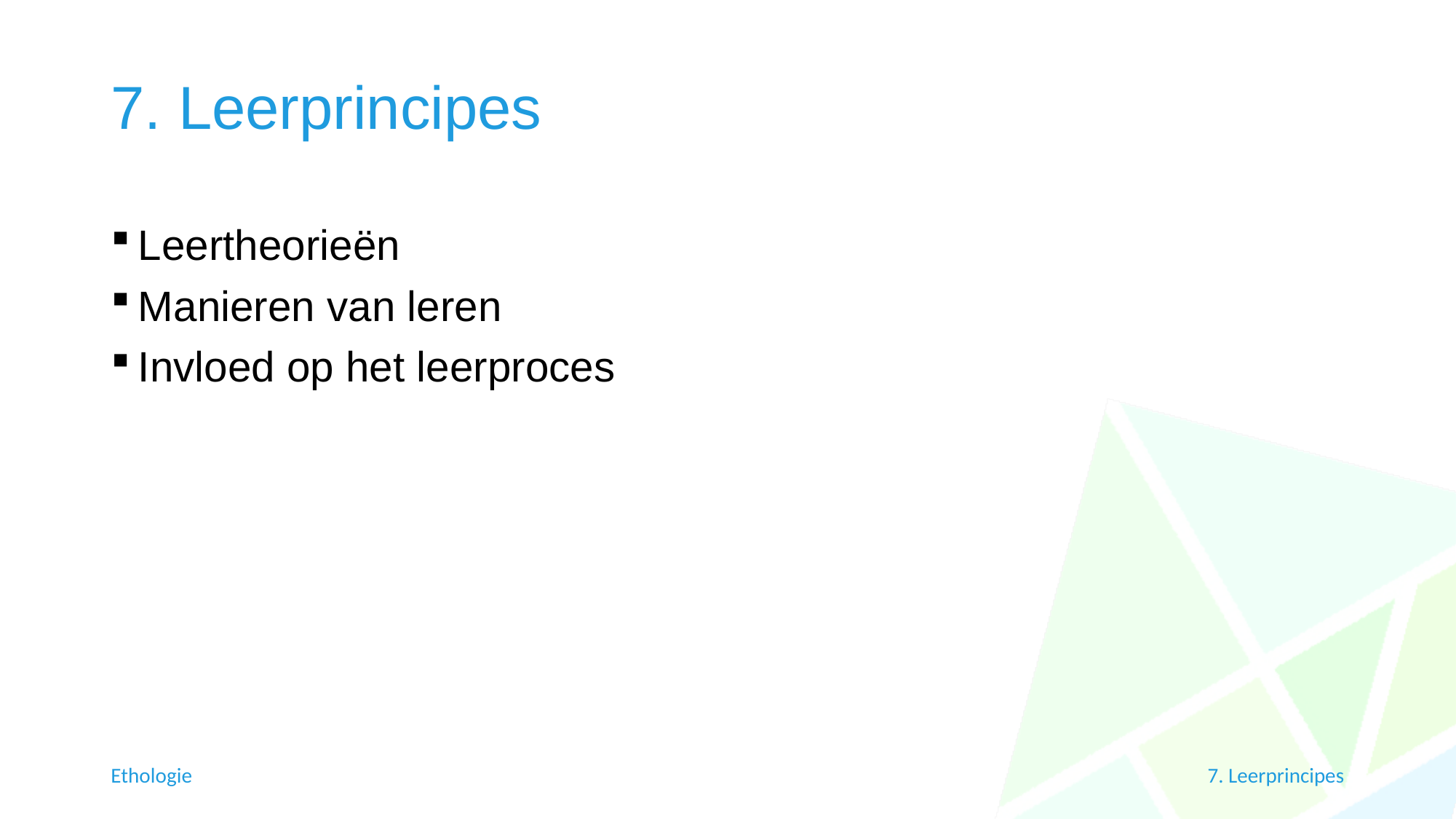

# 7. Leerprincipes
Leertheorieën
Manieren van leren
Invloed op het leerproces

Ethologie
7. Leerprincipes